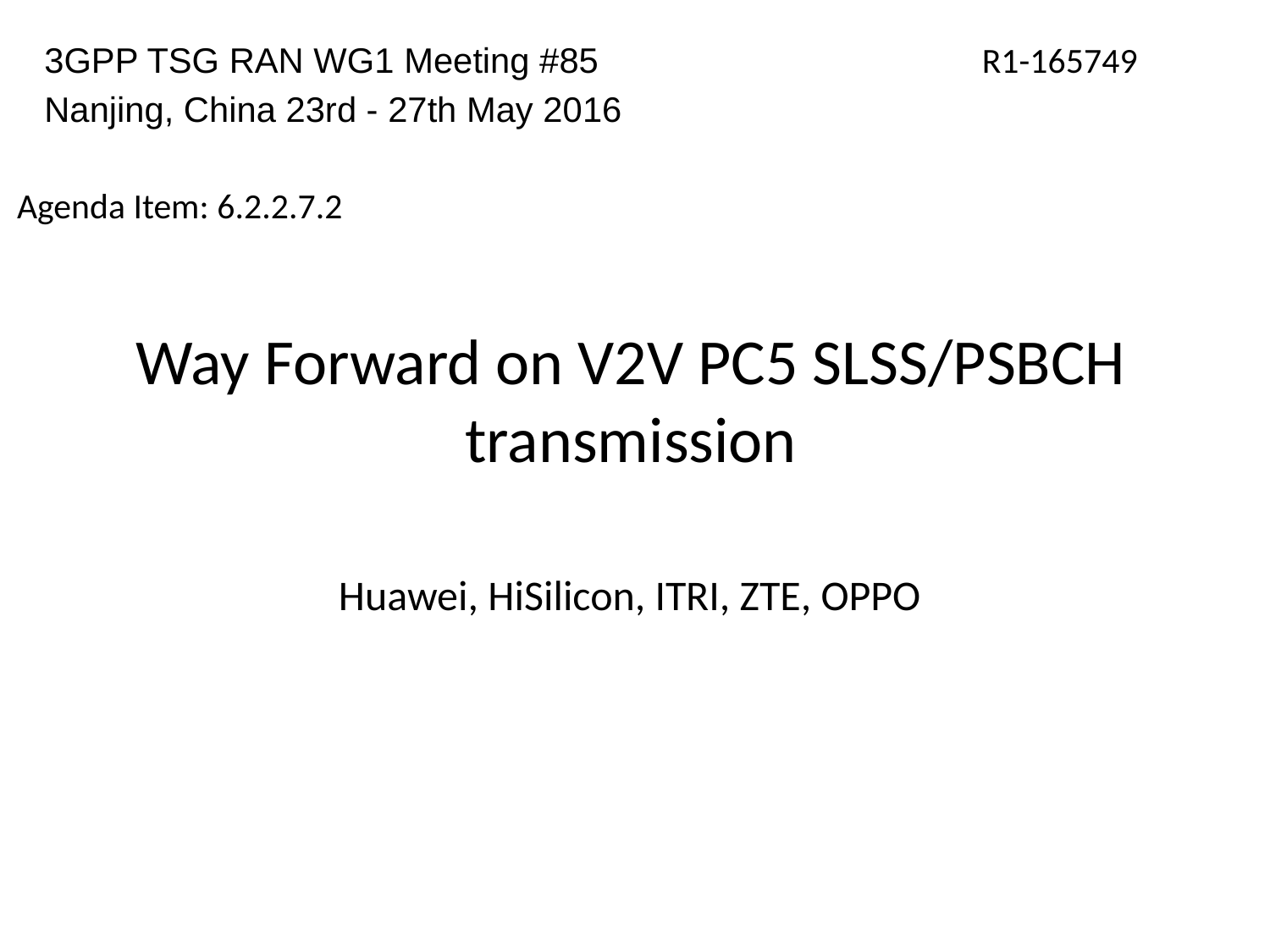

3GPP TSG RAN WG1 Meeting #85            		     R1-165749
Nanjing, China 23rd - 27th May 2016

Agenda Item: 6.2.2.7.2
# Way Forward on V2V PC5 SLSS/PSBCH transmission
Huawei, HiSilicon, ITRI, ZTE, OPPO